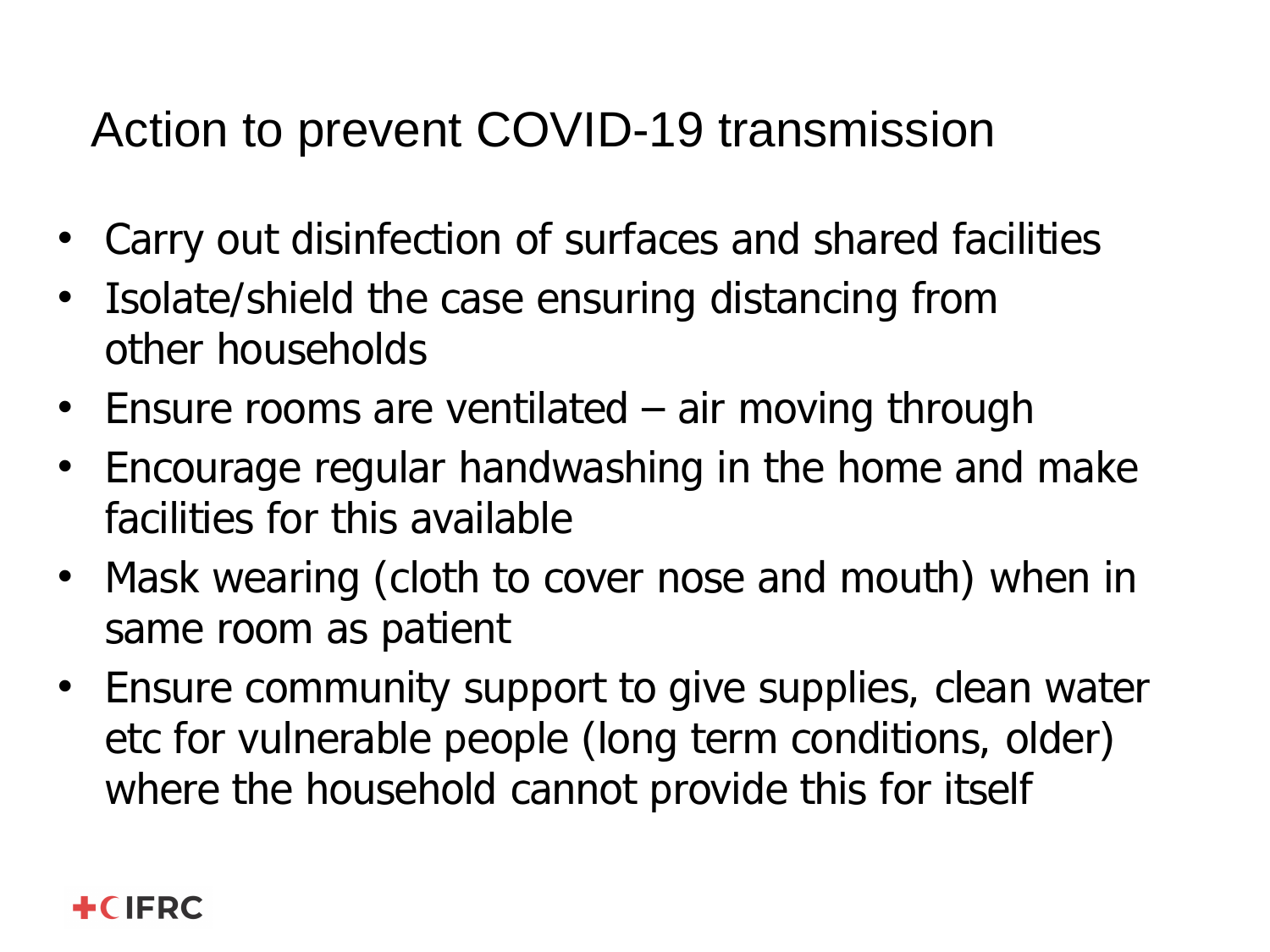

# Action to prevent COVID-19 transmission
Carry out disinfection of surfaces and shared facilities
Isolate/shield the case ensuring distancing from other households
Ensure rooms are ventilated – air moving through
Encourage regular handwashing in the home and make facilities for this available
Mask wearing (cloth to cover nose and mouth) when in same room as patient
Ensure community support to give supplies, clean water etc for vulnerable people (long term conditions, older) where the household cannot provide this for itself